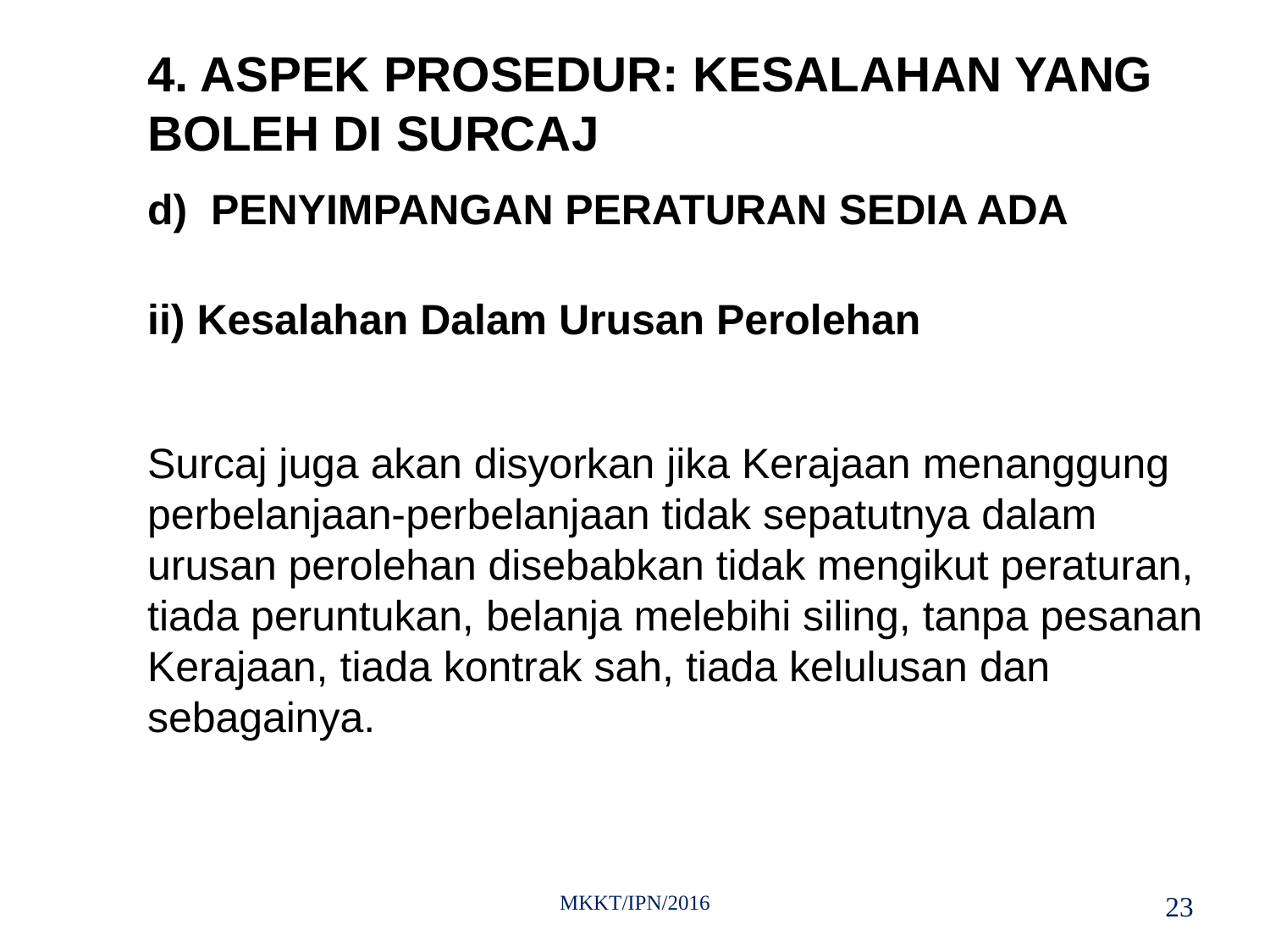

4. ASPEK PROSEDUR: KESALAHAN YANG BOLEH DI SURCAJ
d)  PENYIMPANGAN PERATURAN SEDIA ADA
ii) Kesalahan Dalam Urusan Perolehan

Surcaj juga akan disyorkan jika Kerajaan menanggung perbelanjaan-perbelanjaan tidak sepatutnya dalam urusan perolehan disebabkan tidak mengikut peraturan, tiada peruntukan, belanja melebihi siling, tanpa pesanan Kerajaan, tiada kontrak sah, tiada kelulusan dan sebagainya.
MKKT/IPN/2016
23